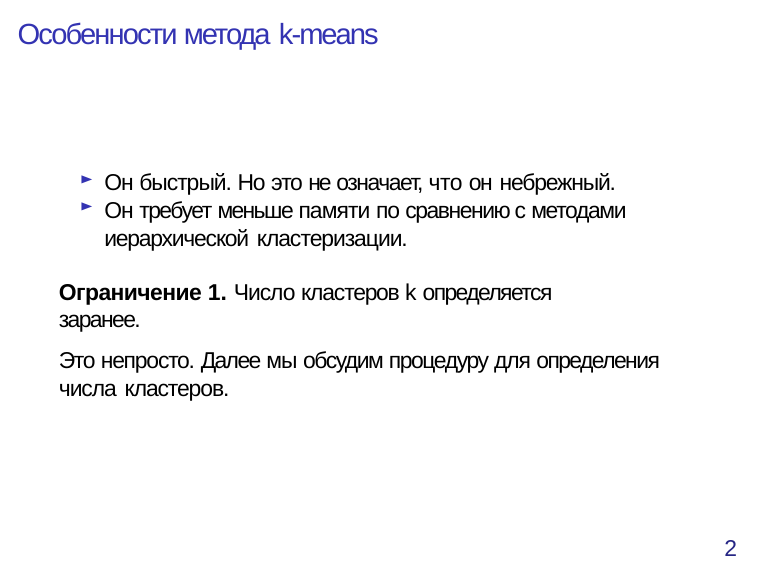

# Особенности метода k-means
Он быстрый. Но это не означает, что он небрежный.
Он требует меньше памяти по сравнению с методами  иерархической кластеризации.

Ограничение 1. Число кластеров k определяется заранее.
Это непросто. Далее мы обсудим процедуру для определения  числа кластеров.
2